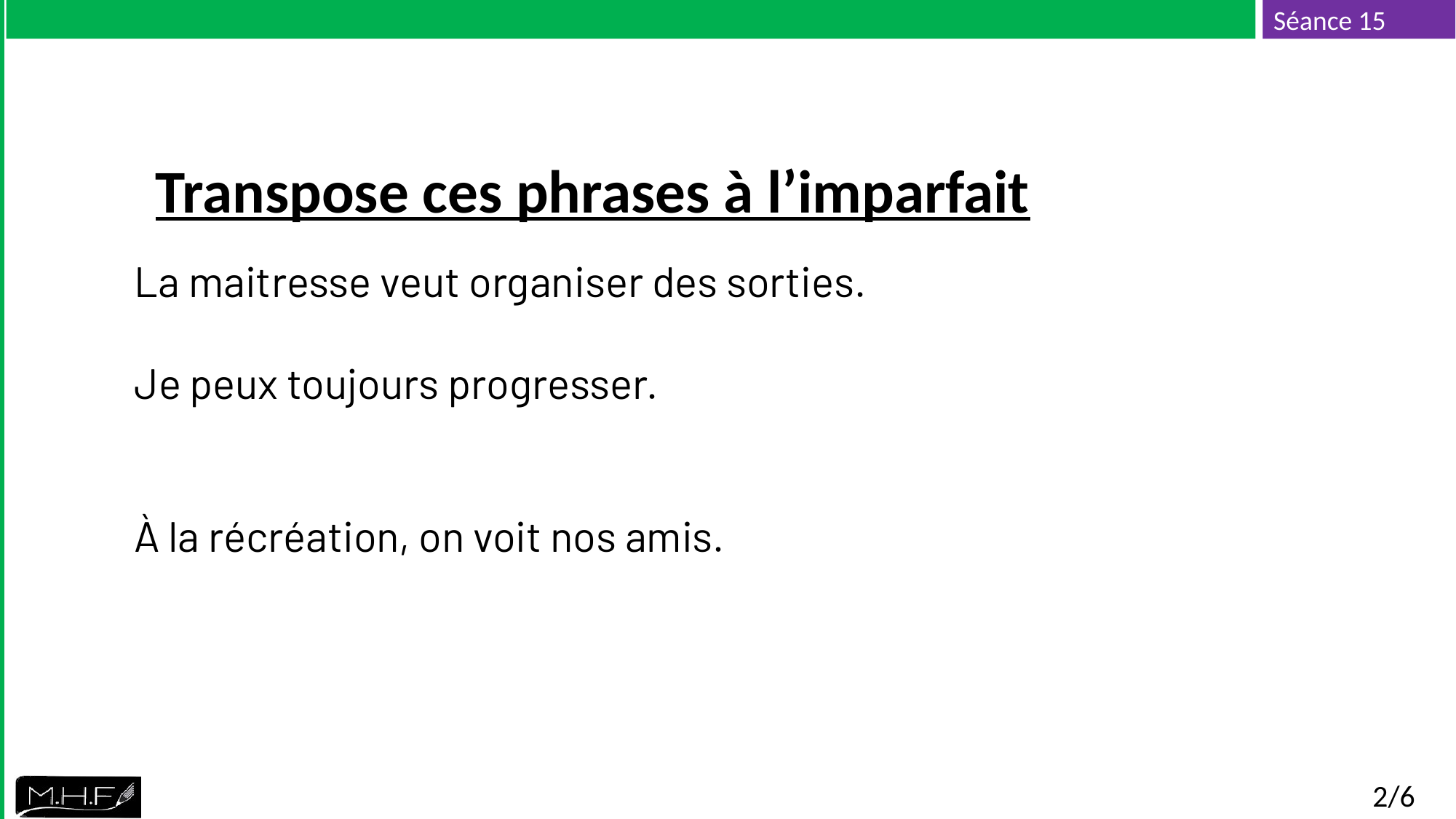

Transpose ces phrases à l’imparfait
La maitresse veut organiser des sorties.

Je peux toujours progresser.

À la récréation, on voit nos amis.

2/6